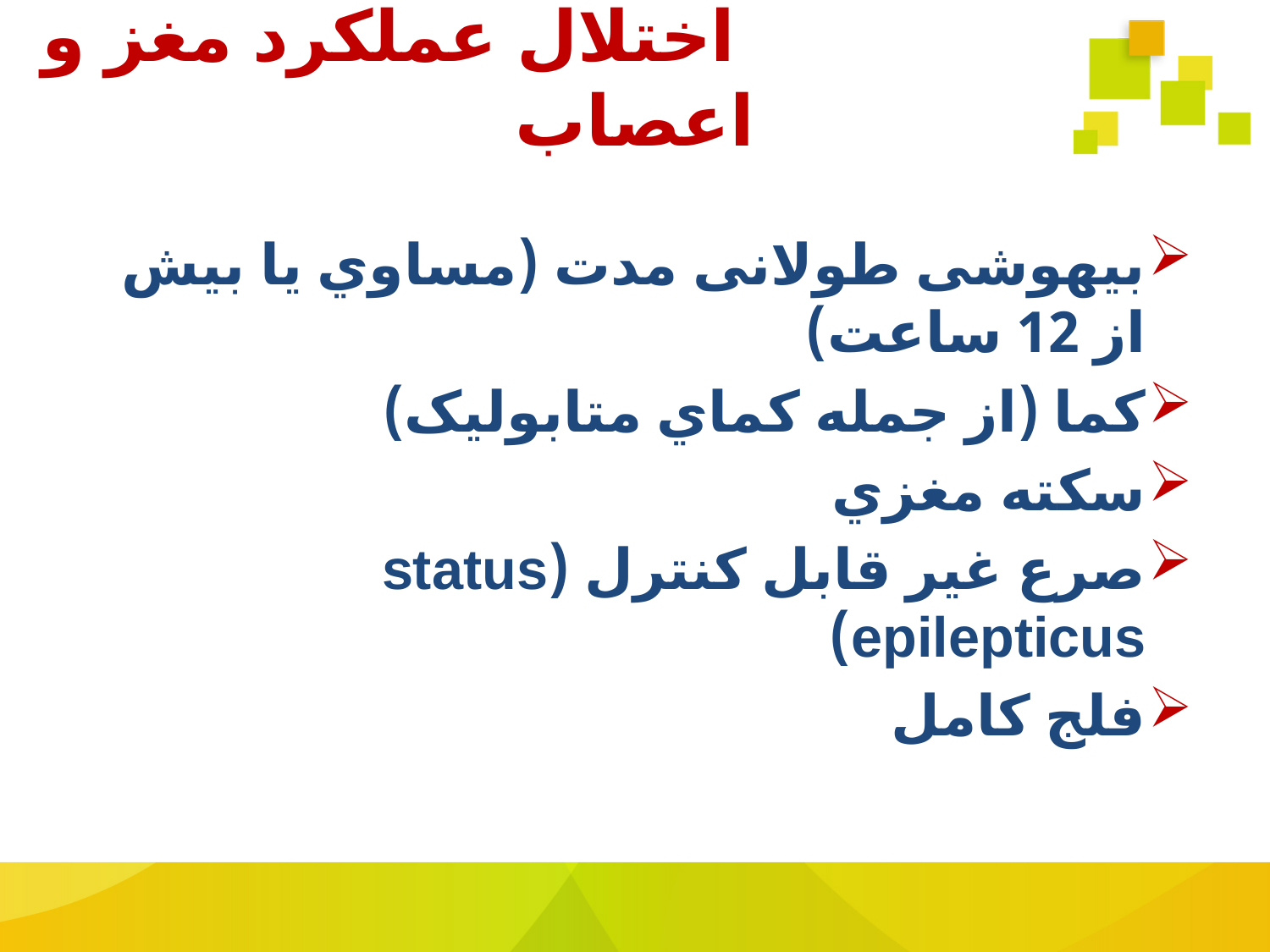

# اختلال عملکرد مغز و اعصاب
بیهوشی طولانی مدت (مساوي یا بیش از 12 ساعت)
کما (از جمله کماي متابولیک)
سکته مغزي
صرع غیر قابل کنترل (status epilepticus)
فلج کامل